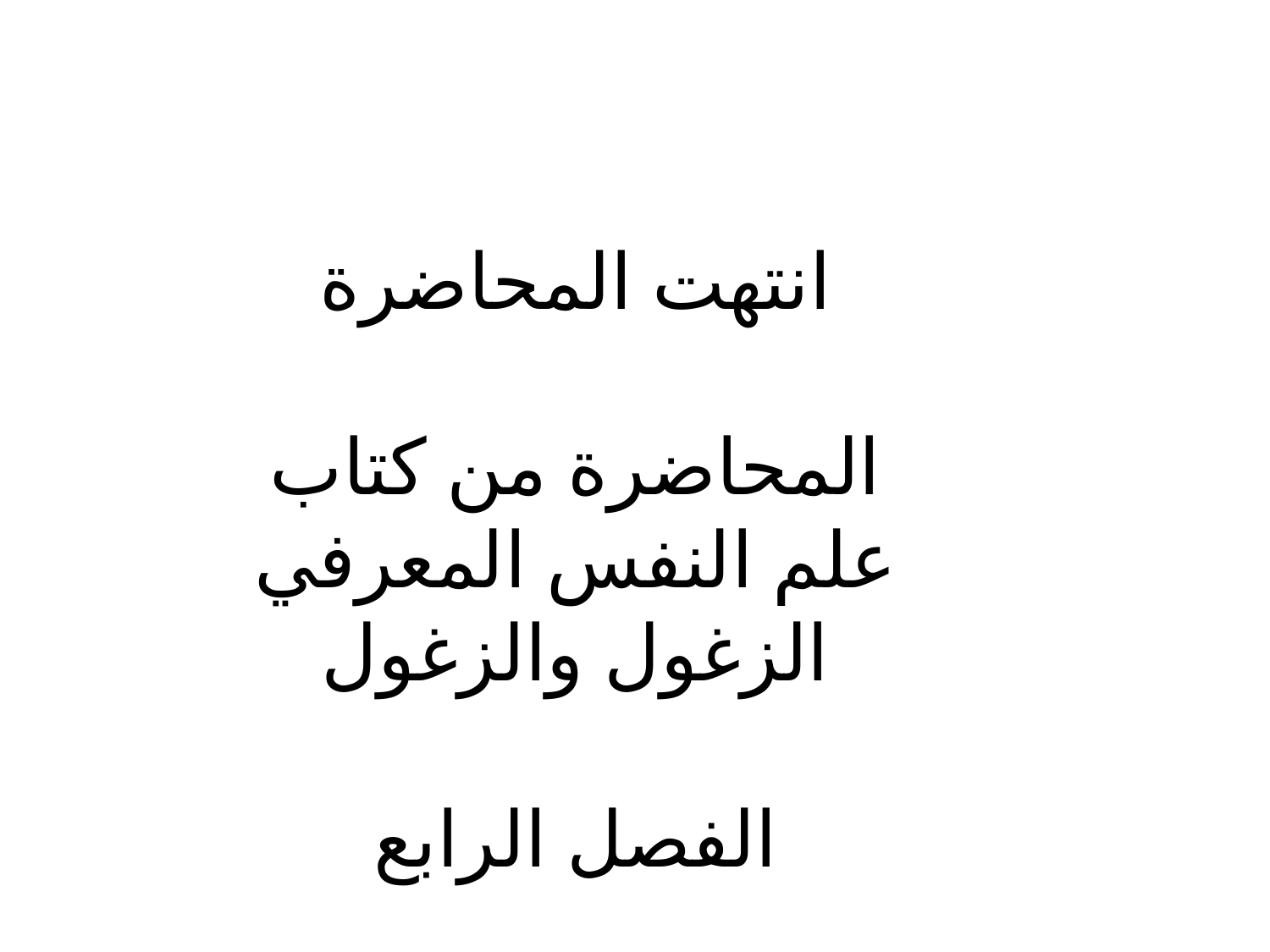

# انتهت المحاضرة المحاضرة من كتاب علم النفس المعرفي الزغول والزغول الفصل الرابع